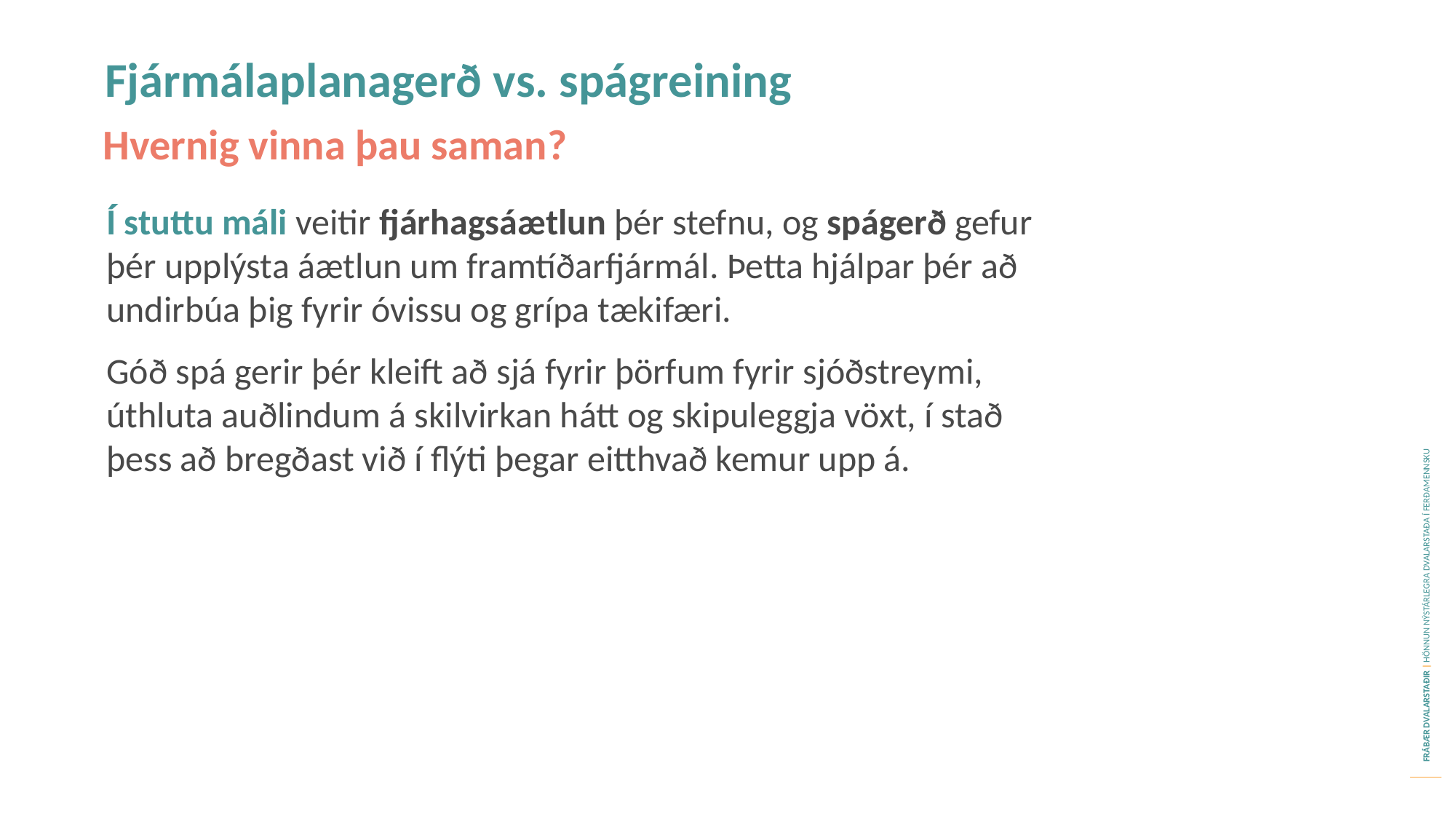

Fjármálaplanagerð vs. spágreining

Hvernig vinna þau saman?
Í stuttu máli veitir fjárhagsáætlun þér stefnu, og spágerð gefur þér upplýsta áætlun um framtíðarfjármál. Þetta hjálpar þér að undirbúa þig fyrir óvissu og grípa tækifæri.
Góð spá gerir þér kleift að sjá fyrir þörfum fyrir sjóðstreymi, úthluta auðlindum á skilvirkan hátt og skipuleggja vöxt, í stað þess að bregðast við í flýti þegar eitthvað kemur upp á.